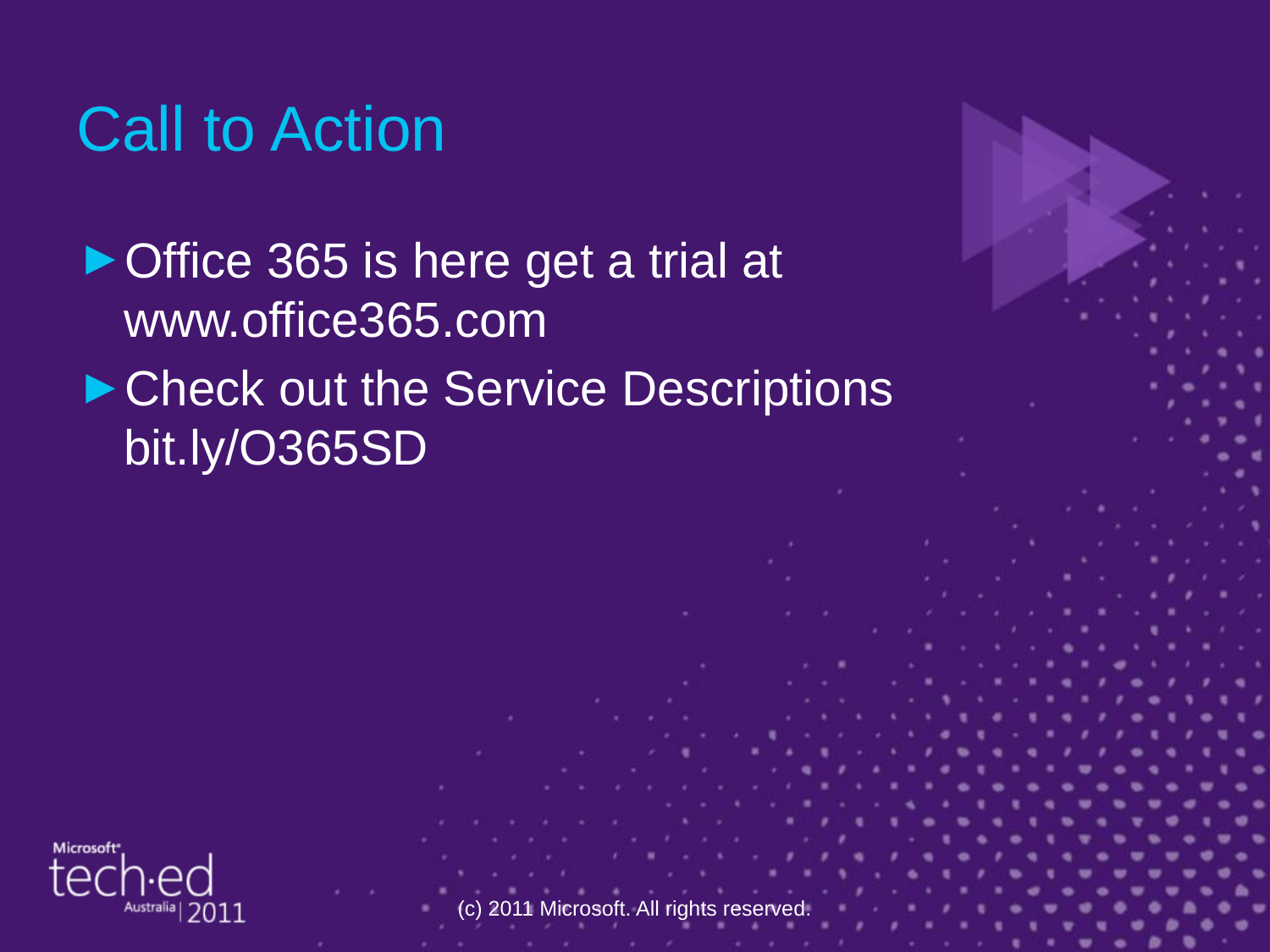

# Call to Action
Office 365 is here get a trial at www.office365.com
Check out the Service Descriptions bit.ly/O365SD

(c) 2011 Microsoft. All rights reserved.